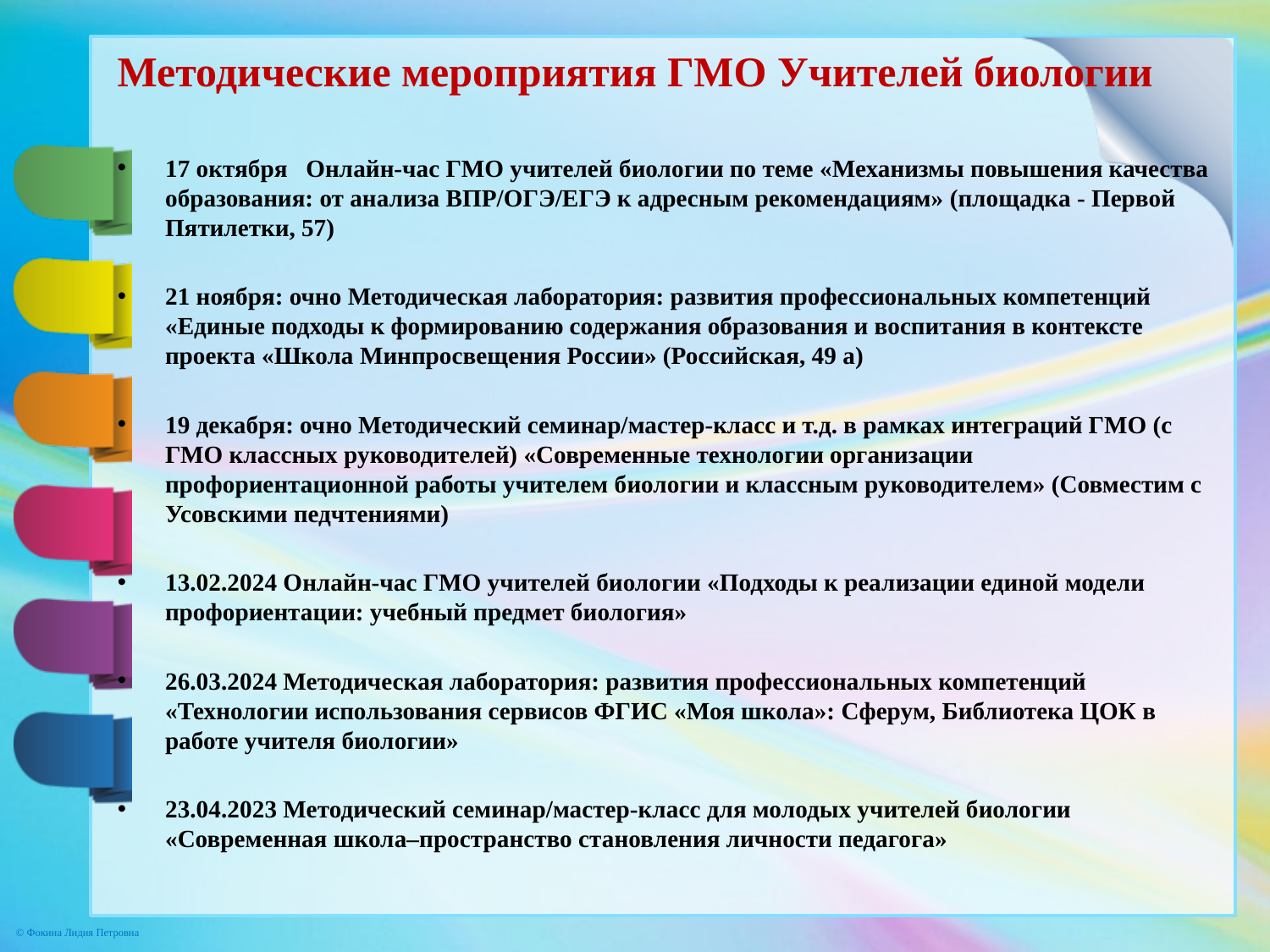

# Методические мероприятия ГМО Учителей биологии
17 октября   Онлайн-час ГМО учителей биологии по теме «Механизмы повышения качества образования: от анализа ВПР/ОГЭ/ЕГЭ к адресным рекомендациям» (площадка - Первой Пятилетки, 57)

21 ноября: очно Методическая лаборатория: развития профессиональных компетенций «Единые подходы к формированию содержания образования и воспитания в контексте проекта «Школа Минпросвещения России» (Российская, 49 а)

19 декабря: очно Методический семинар/мастер-класс и т.д. в рамках интеграций ГМО (с ГМО классных руководителей) «Современные технологии организации профориентационной работы учителем биологии и классным руководителем» (Совместим с Усовскими педчтениями)

13.02.2024 Онлайн-час ГМО учителей биологии «Подходы к реализации единой модели профориентации: учебный предмет биология»

26.03.2024 Методическая лаборатория: развития профессиональных компетенций «Технологии использования сервисов ФГИС «Моя школа»: Сферум, Библиотека ЦОК в работе учителя биологии»

23.04.2023 Методический семинар/мастер-класс для молодых учителей биологии «Современная школа–пространство становления личности педагога»